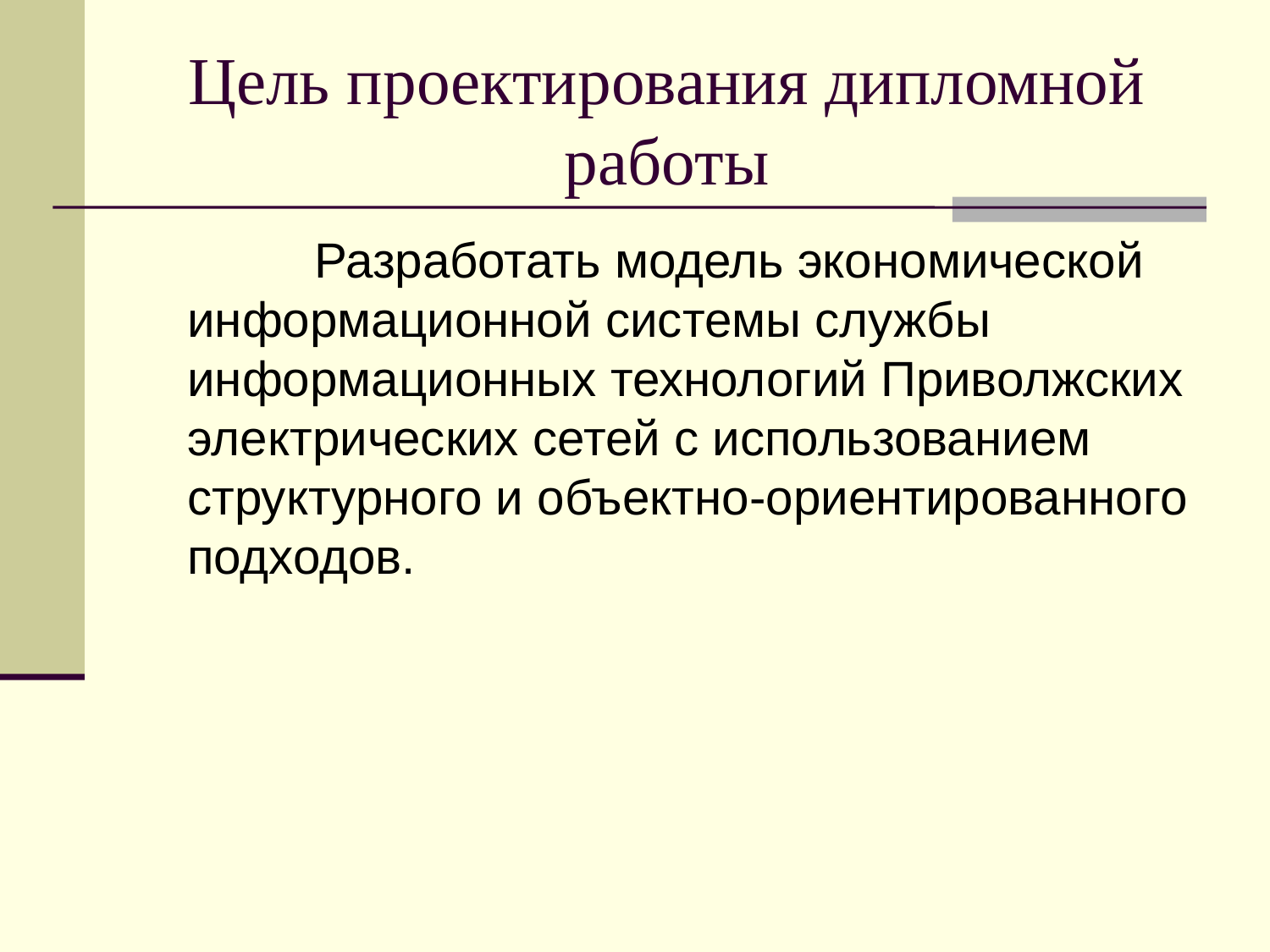

# Цель проектирования дипломной работы
   		Разработать модель экономической информационной системы службы информационных технологий Приволжских электрических сетей с использованием структурного и объектно-ориентированного подходов.